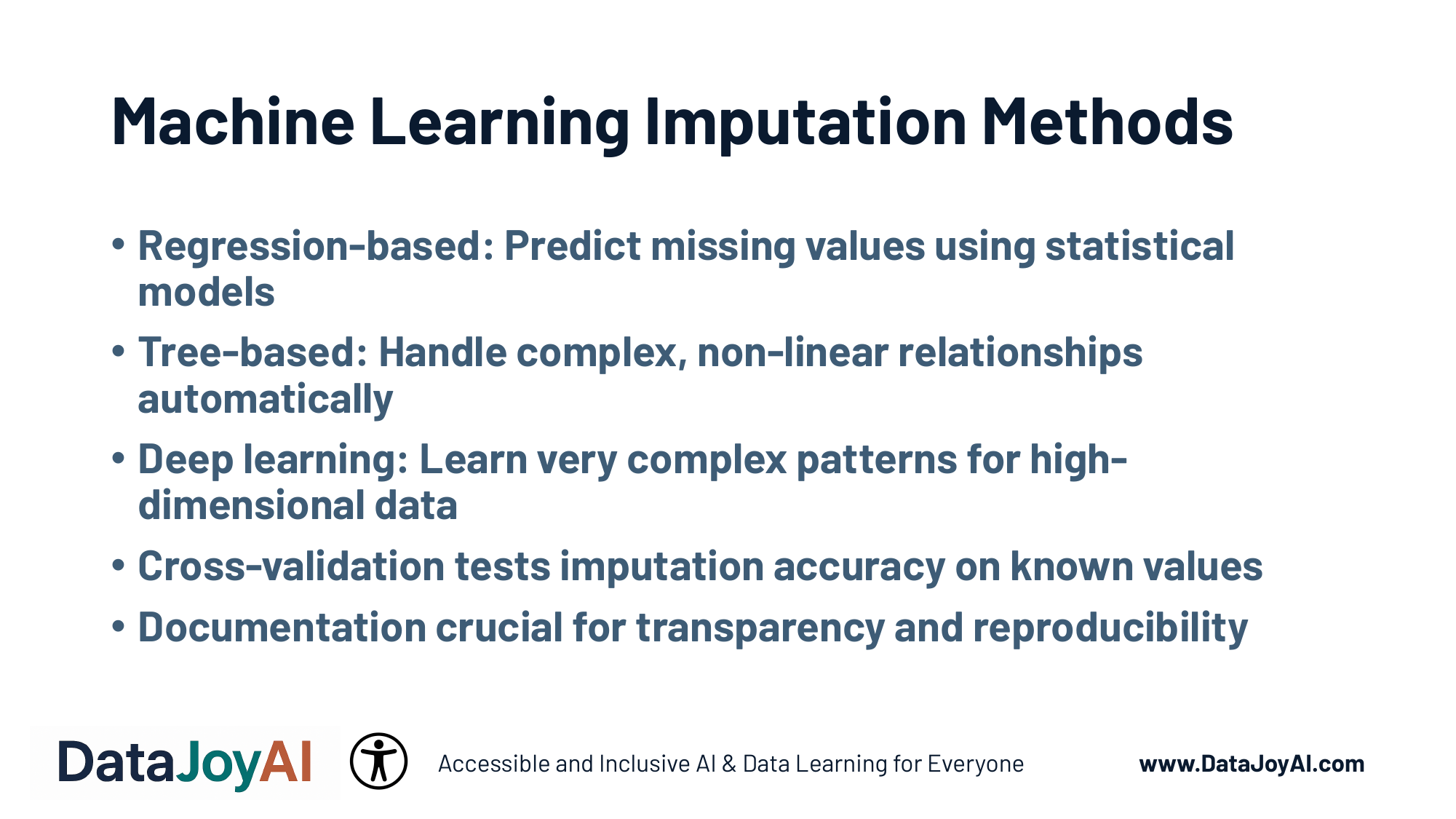

# Machine Learning Imputation Methods
Regression-based: Predict missing values using statistical models
Tree-based: Handle complex, non-linear relationships automatically
Deep learning: Learn very complex patterns for high-dimensional data
Cross-validation tests imputation accuracy on known values
Documentation crucial for transparency and reproducibility